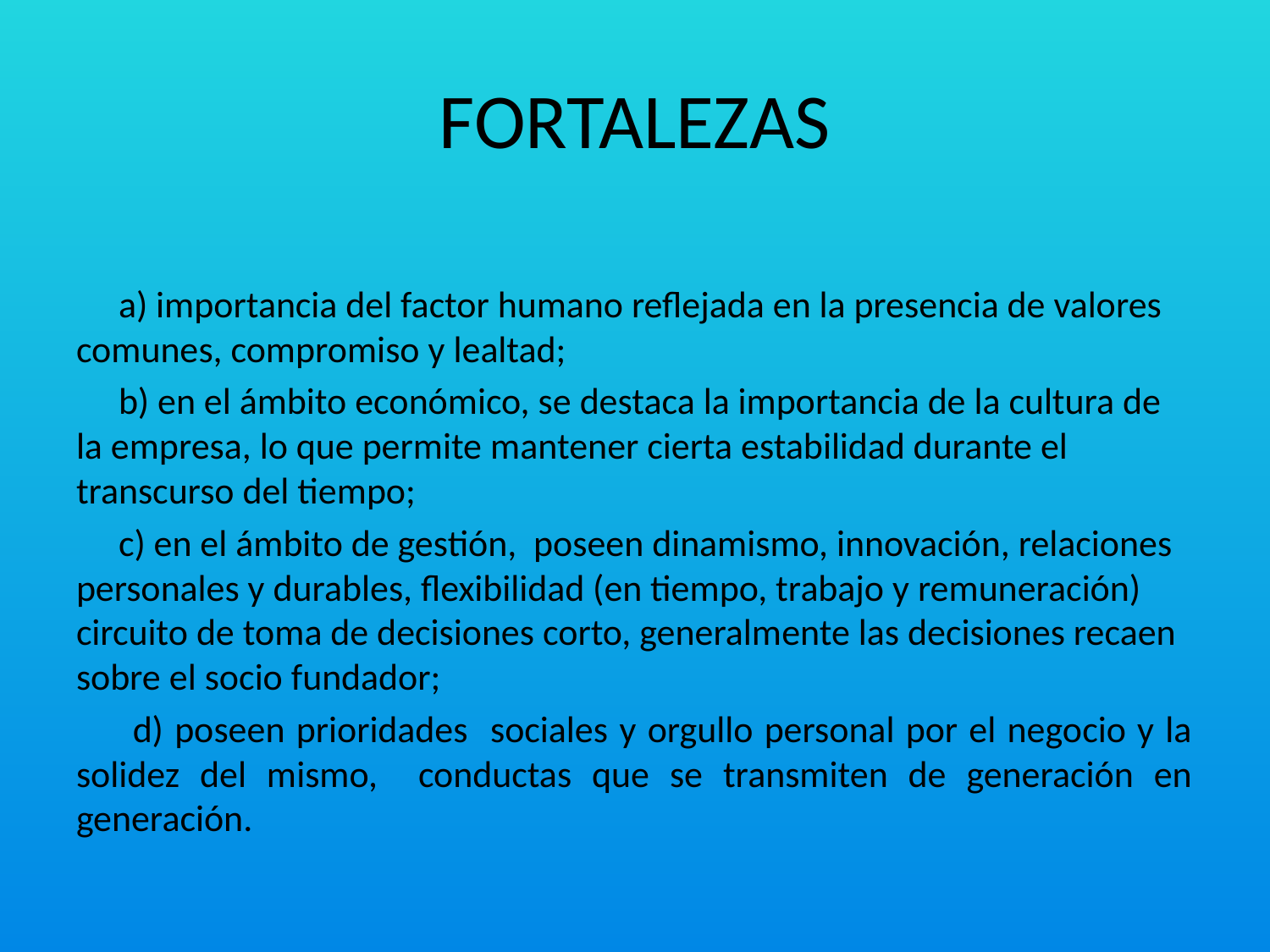

# FORTALEZAS

     a) importancia del factor humano reflejada en la presencia de valores comunes, compromiso y lealtad;
     b) en el ámbito económico, se destaca la importancia de la cultura de la empresa, lo que permite mantener cierta estabilidad durante el transcurso del tiempo;
     c) en el ámbito de gestión,  poseen dinamismo, innovación, relaciones personales y durables, flexibilidad (en tiempo, trabajo y remuneración) circuito de toma de decisiones corto, generalmente las decisiones recaen sobre el socio fundador;
     d) poseen prioridades  sociales y orgullo personal por el negocio y la solidez del mismo,  conductas que se transmiten de generación en generación.